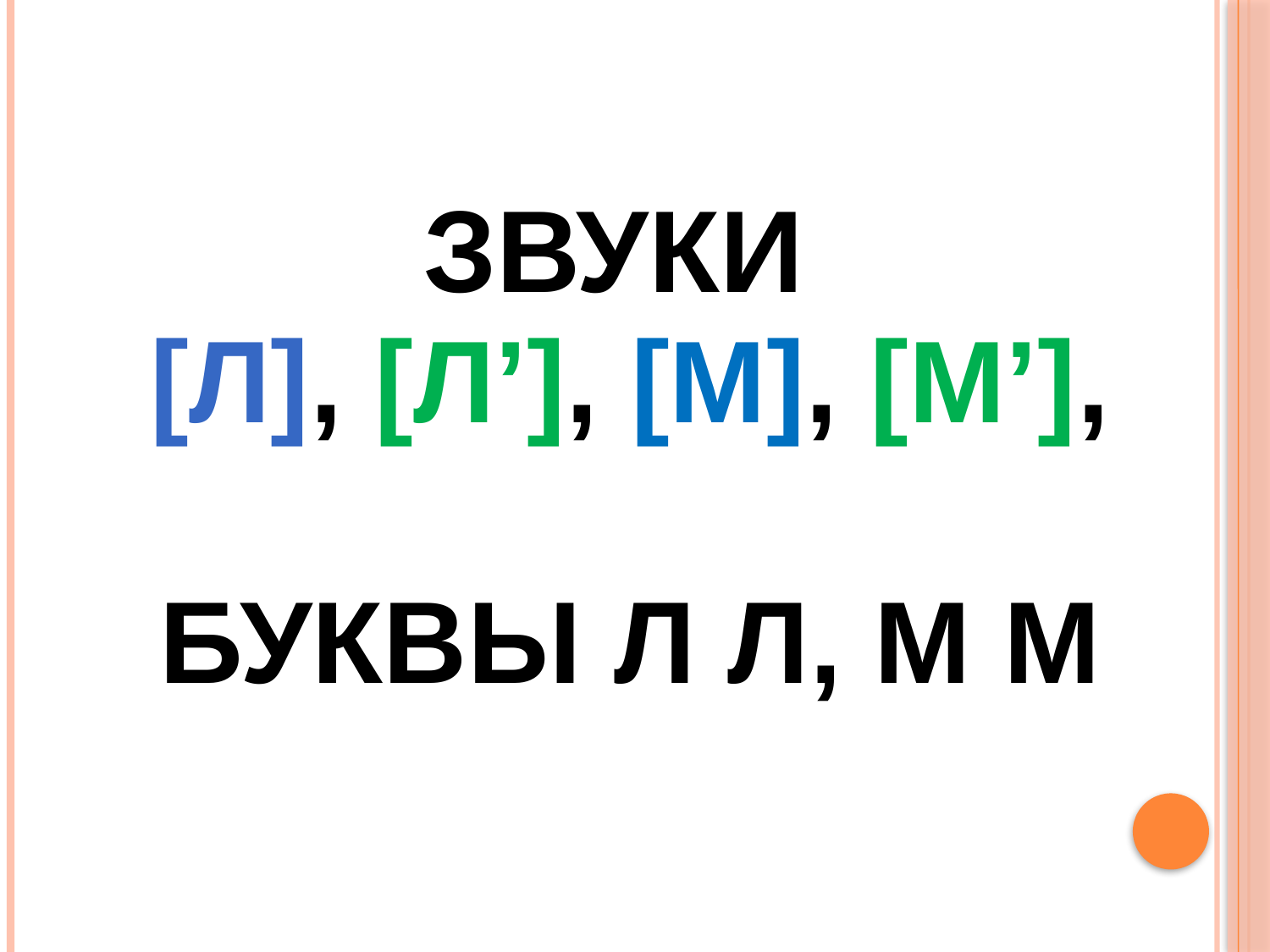

# Звуки [л], [л’], [м], [м’], буквы Л л, М м